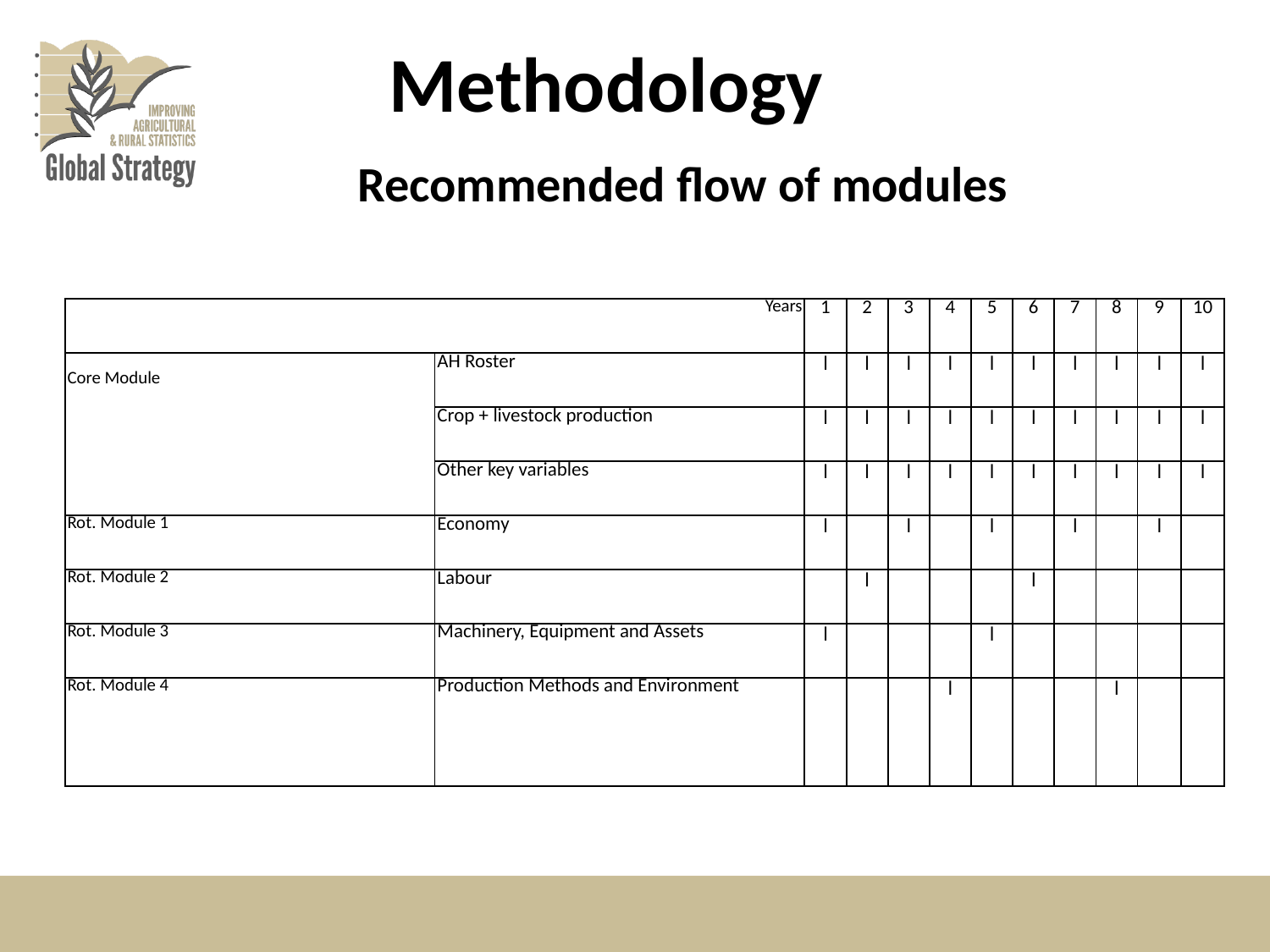

# Methodology
Recommended flow of modules

|  | Years | 1 | 2 | 3 | 4 | 5 | 6 | 7 | 8 | 9 | 10 |
| --- | --- | --- | --- | --- | --- | --- | --- | --- | --- | --- | --- |
| Core Module | AH Roster | l | l | l | l | l | l | l | l | l | l |
|  | Crop + livestock production | l | l | l | l | l | l | l | l | l | l |
|  | Other key variables | l | l | l | l | l | l | l | l | l | l |
| Rot. Module 1 | Economy | l |  | l |  | l |  | l |  | l |  |
| Rot. Module 2 | Labour |  | l |  |  |  | l |  |  |  |  |
| Rot. Module 3 | Machinery, Equipment and Assets | l |  |  |  | l |  |  |  |  |  |
| Rot. Module 4 | Production Methods and Environment |  |  |  | l |  |  |  | l |  |  |